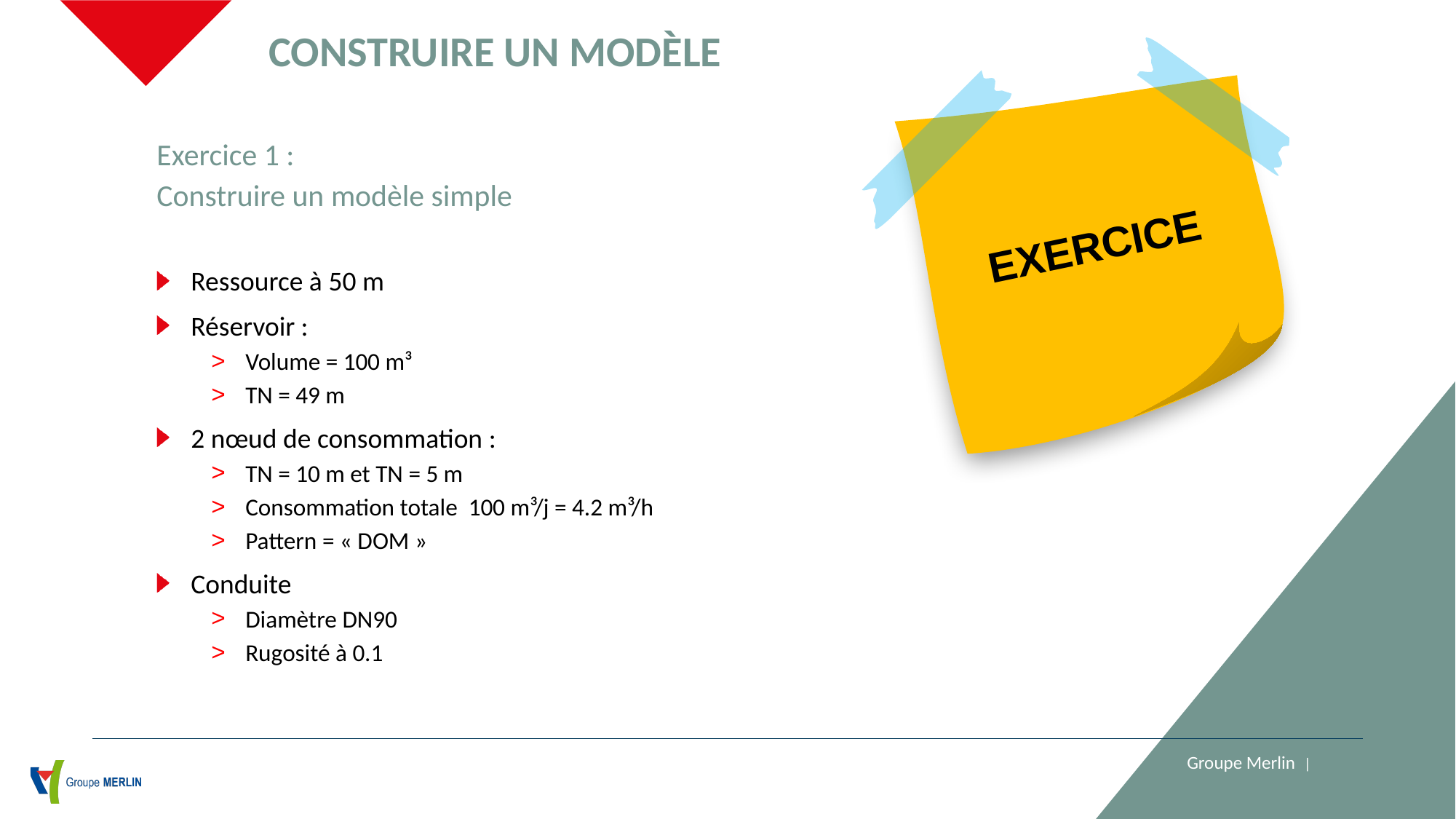

Construire un modèle

EXERCICE
Exercice 1 :
Construire un modèle simple

Ressource à 50 m
Réservoir :
Volume = 100 m³
TN = 49 m
2 nœud de consommation :
TN = 10 m et TN = 5 m
Consommation totale  100 m³/j = 4.2 m³/h
Pattern = « DOM »
Conduite
Diamètre DN90
Rugosité à 0.1